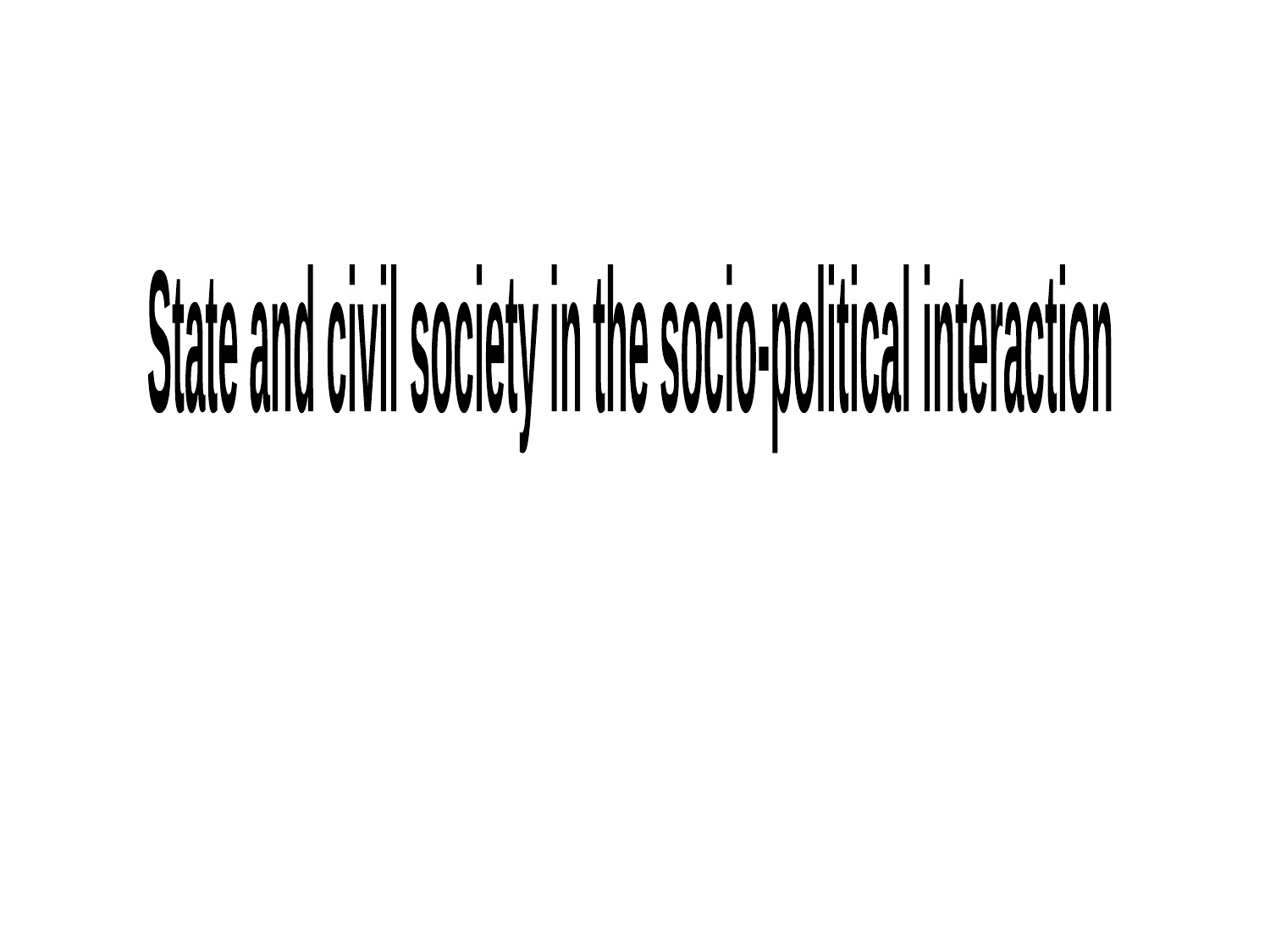

State and civil society in the socio-political interaction